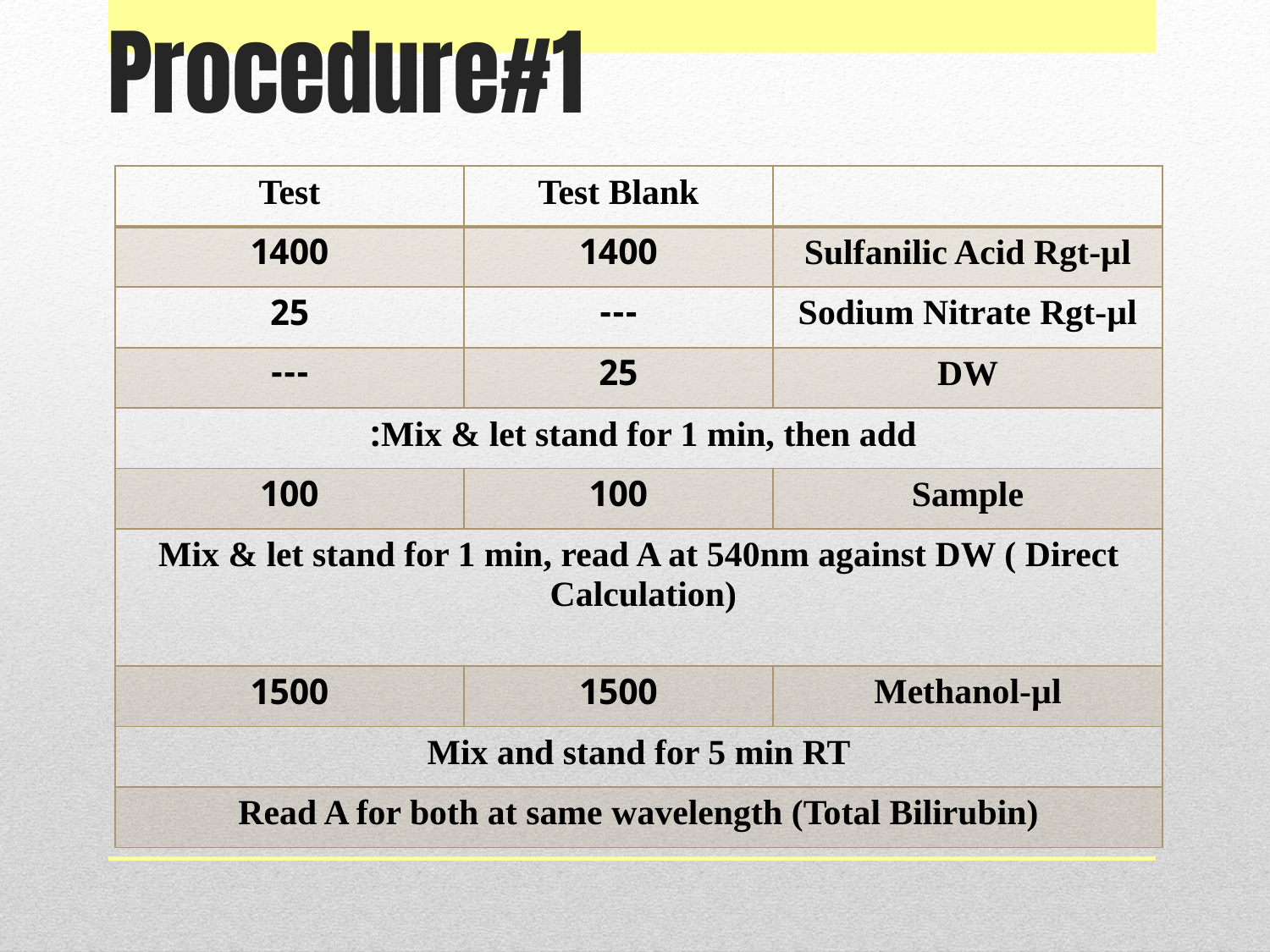

# Procedure#1
| Test | Test Blank |  |
| --- | --- | --- |
| 1400 | 1400 | Sulfanilic Acid Rgt-µl |
| 25 | --- | Sodium Nitrate Rgt-µl |
| --- | 25 | DW |
| Mix & let stand for 1 min, then add: |  |  |
| 100 | 100 | Sample |
| Mix & let stand for 1 min, read A at 540nm against DW ( Direct Calculation) |  |  |
| 1500 | 1500 | Methanol-µl |
| Mix and stand for 5 min RT |  |  |
| Read A for both at same wavelength (Total Bilirubin) |  |  |